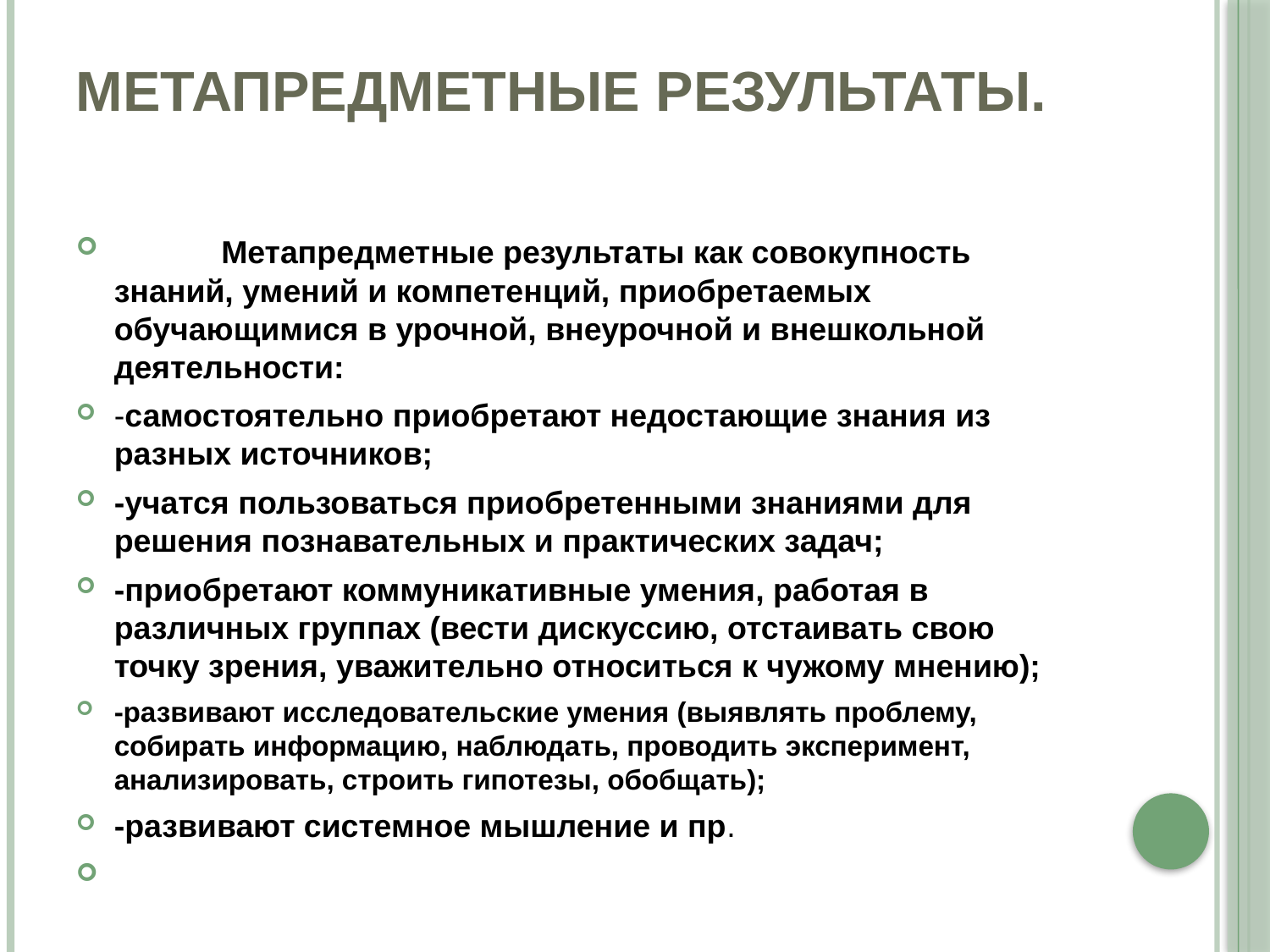

# Метапредметные результаты.
           Метапредметные результаты как совокупность знаний, умений и компетенций, приобретаемых обучающимися в урочной, внеурочной и внешкольной деятельности:
-самостоятельно приобретают недостающие знания из разных источников;
-учатся пользоваться приобретенными знаниями для решения познавательных и практических задач;
-приобретают коммуникативные умения, работая в различных группах (вести дискуссию, отстаивать свою точку зрения, уважительно относиться к чужому мнению);
-развивают исследовательские умения (выявлять проблему, собирать информацию, наблюдать, проводить эксперимент, анализировать, строить гипотезы, обобщать);
-развивают системное мышление и пр.